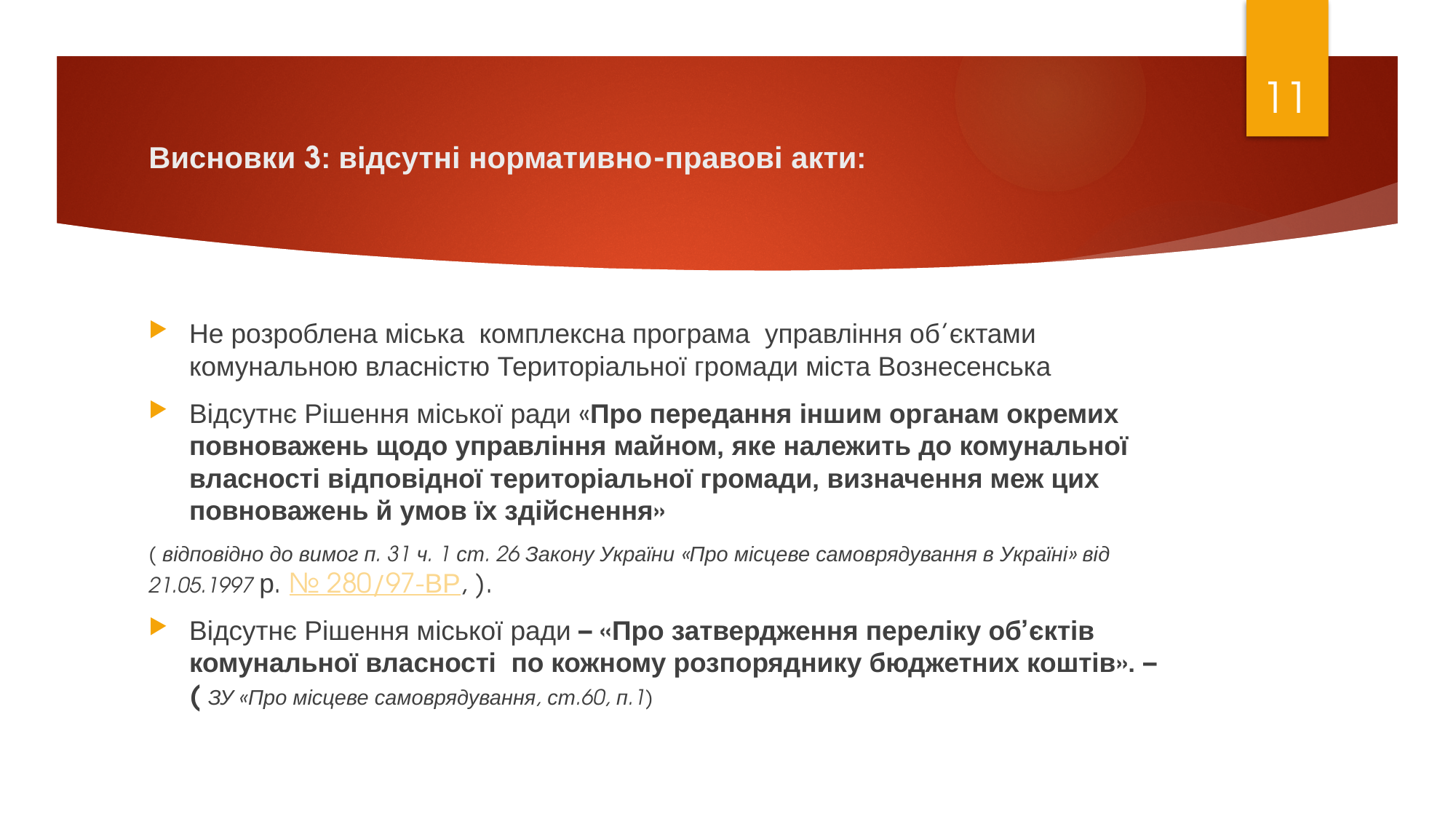

11
# Висновки 3: відсутні нормативно-правові акти:
Не розроблена міська  комплексна програма  управління об’єктами  комунальною власністю Територіальної громади міста Вознесенська
Відсутнє Рішення міської ради «Про передання іншим органам окремих повноважень щодо управління майном, яке належить до комунальної власності відповідної територіальної громади, визначення меж цих повноважень й умов їх здійснення»
( відповідно до вимог п. 31 ч. 1 ст. 26 Закону України «Про місцеве самоврядування в Україні» від 21.05.1997 р. № 280/97-ВР, ).
Відсутнє Рішення міської ради – «Про затвердження переліку об’єктів комунальної власності  по кожному розпоряднику бюджетних коштів». – ( ЗУ «Про місцеве самоврядування, ст.60, п.1)